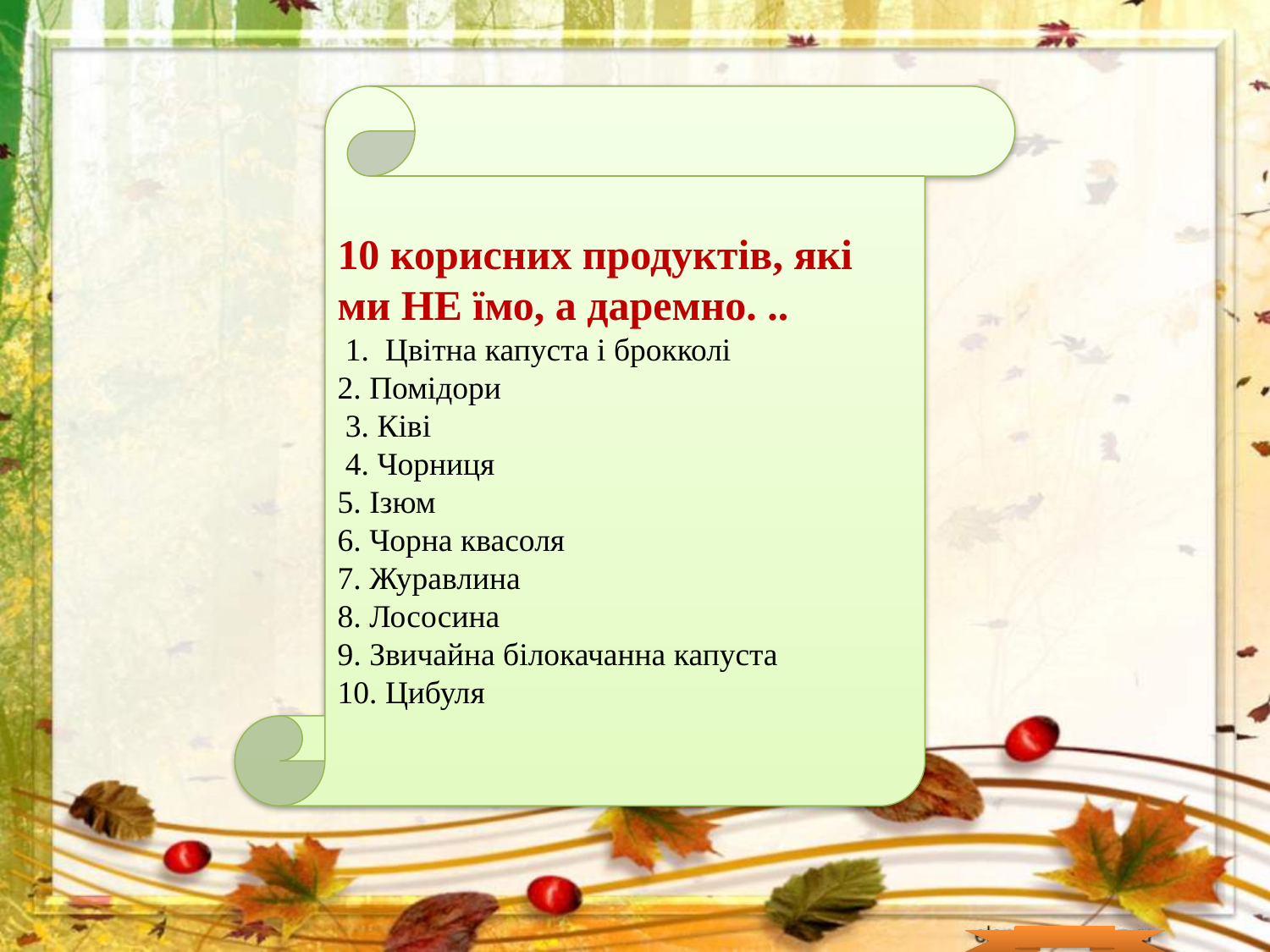

10 корисних продуктів, які ми НЕ їмо, а даремно. ..
 1.  Цвітна капуста і брокколі
2. Помідори
 3. Ківі
 4. Чорниця
5. Ізюм
6. Чорна квасоля
7. Журавлина
8. Лососина
9. Звичайна білокачанна капуста
10. Цибуля